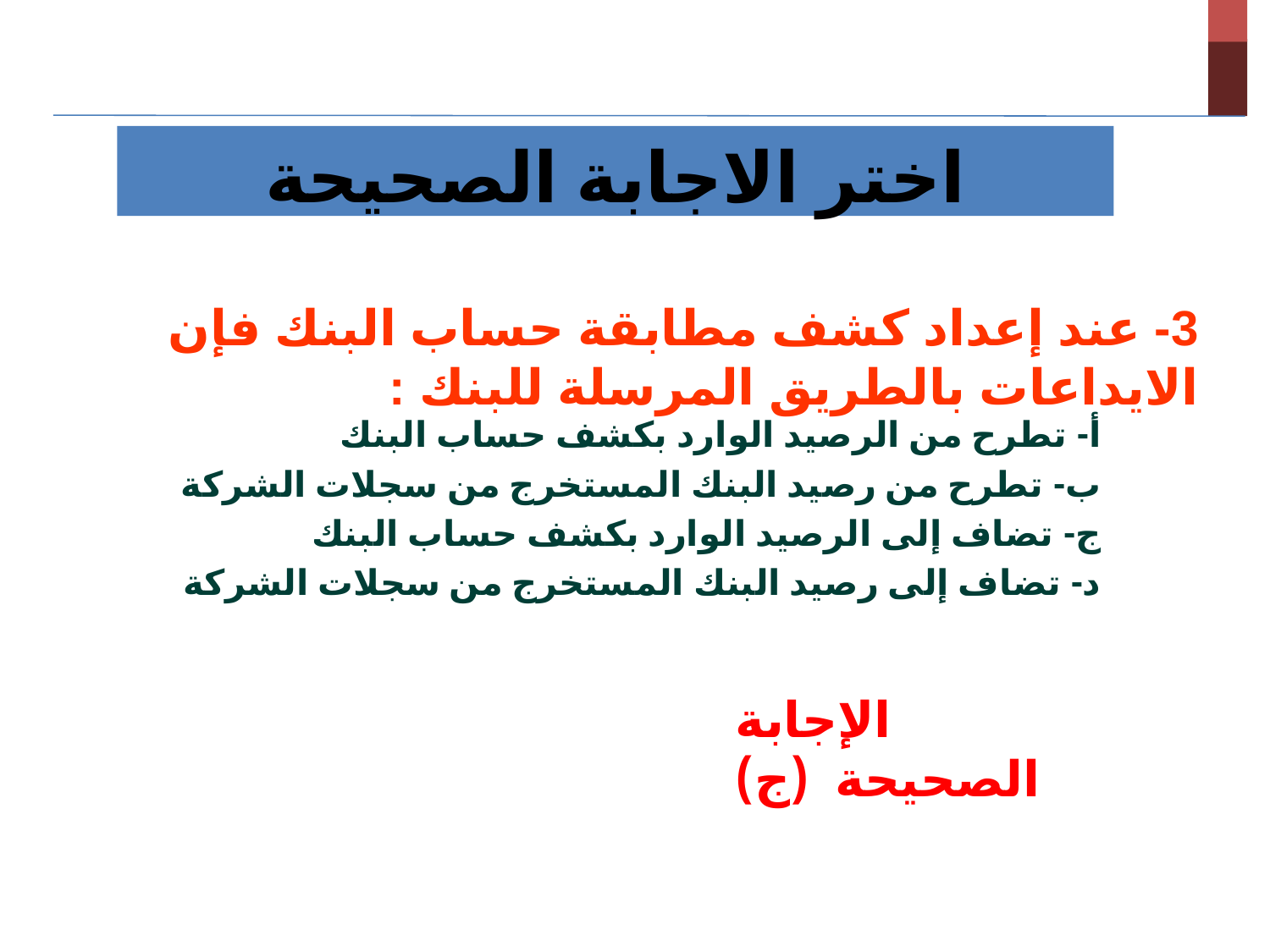

اختر الاجابة الصحيحة
3- عند إعداد كشف مطابقة حساب البنك فإن الايداعات بالطريق المرسلة للبنك :
أ- تطرح من الرصيد الوارد بكشف حساب البنك
ب- تطرح من رصيد البنك المستخرج من سجلات الشركة
ج- تضاف إلى الرصيد الوارد بكشف حساب البنك
د- تضاف إلى رصيد البنك المستخرج من سجلات الشركة
الإجابة الصحيحة  (ج)
8